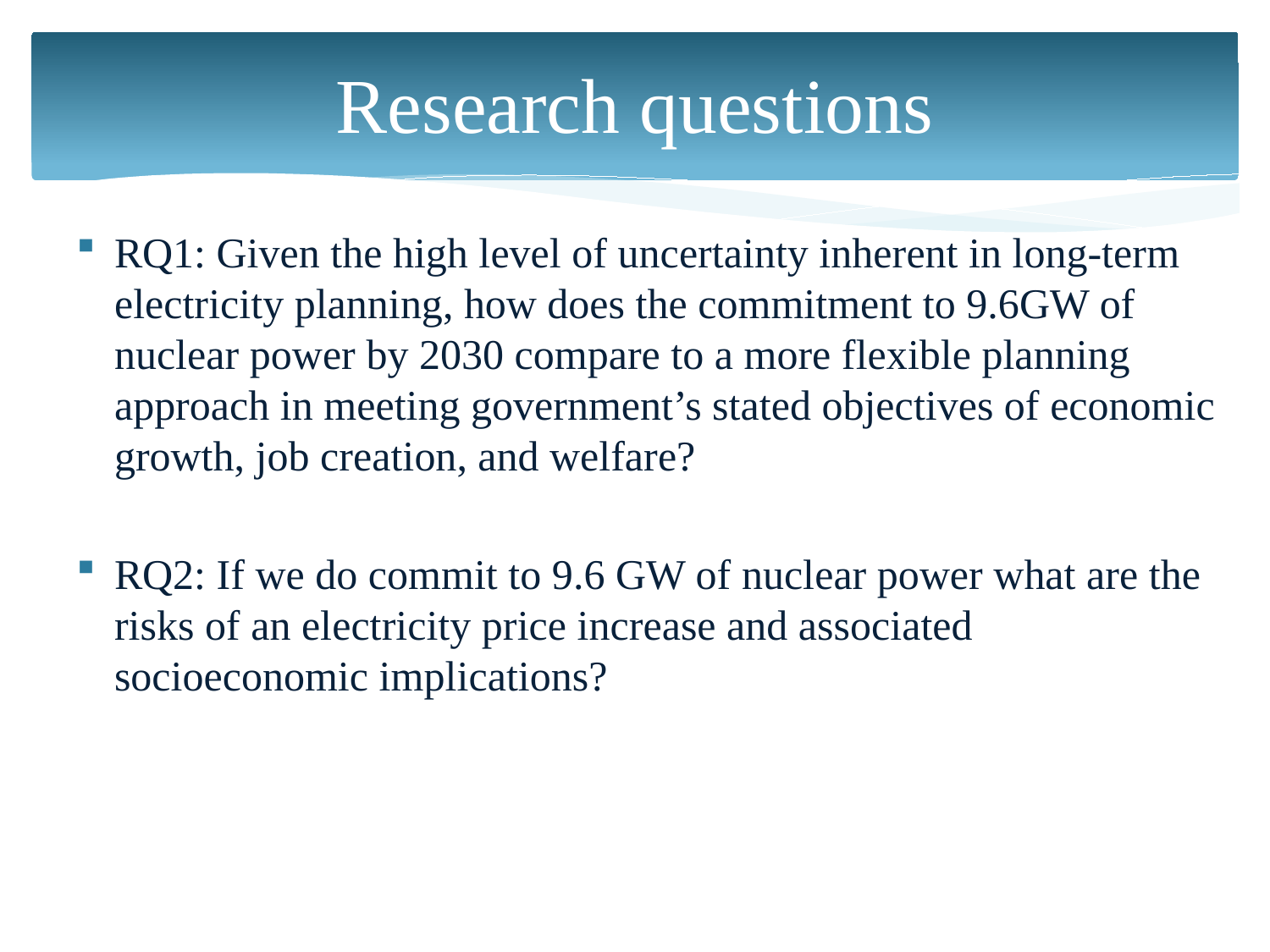

# Research questions
RQ1: Given the high level of uncertainty inherent in long-term electricity planning, how does the commitment to 9.6GW of nuclear power by 2030 compare to a more flexible planning approach in meeting government’s stated objectives of economic growth, job creation, and welfare?

RQ2: If we do commit to 9.6 GW of nuclear power what are the risks of an electricity price increase and associated socioeconomic implications?